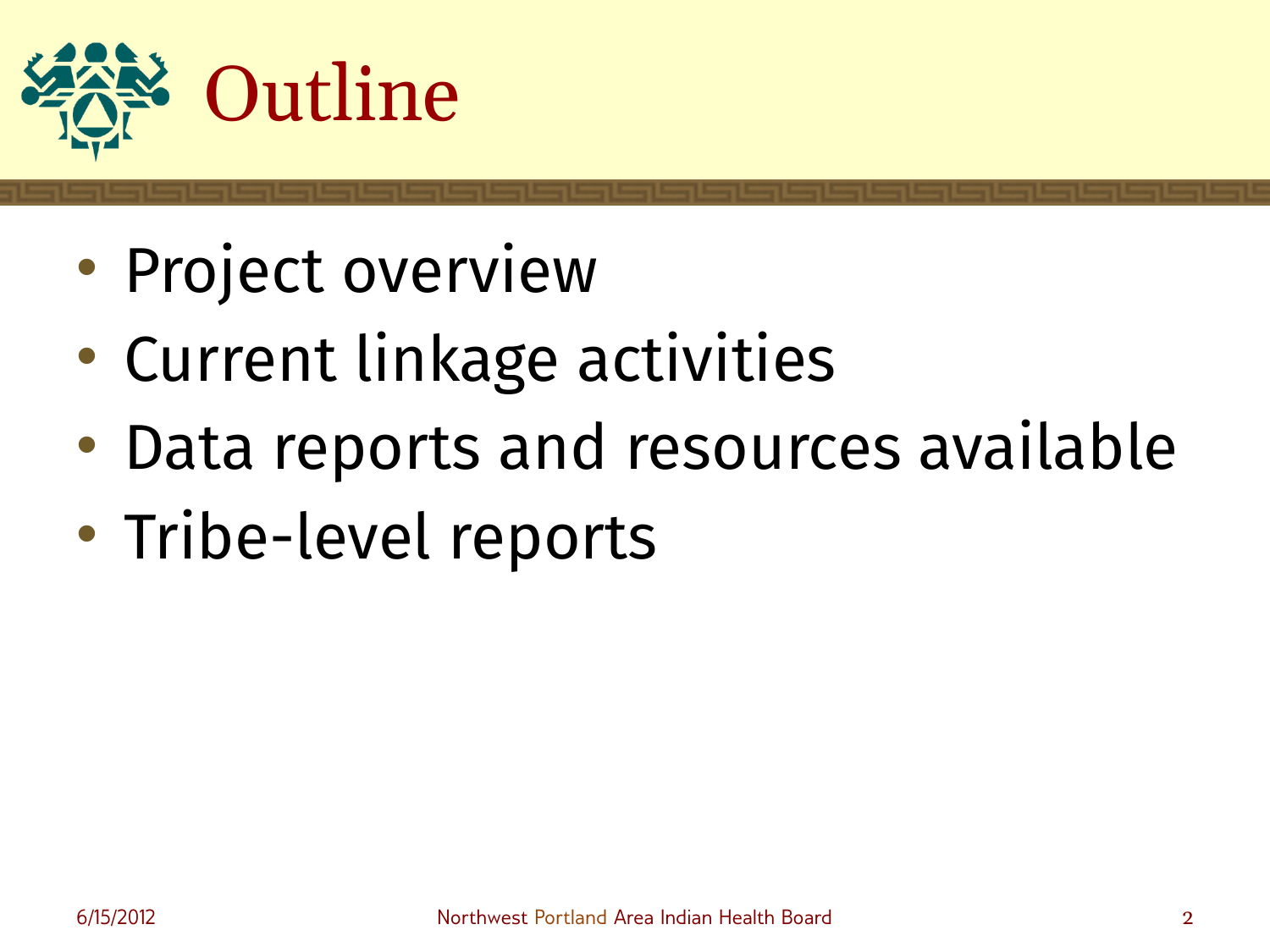

# Outline
Project overview
Current linkage activities
Data reports and resources available
Tribe-level reports

6/15/2012
Northwest Portland Area Indian Health Board
2